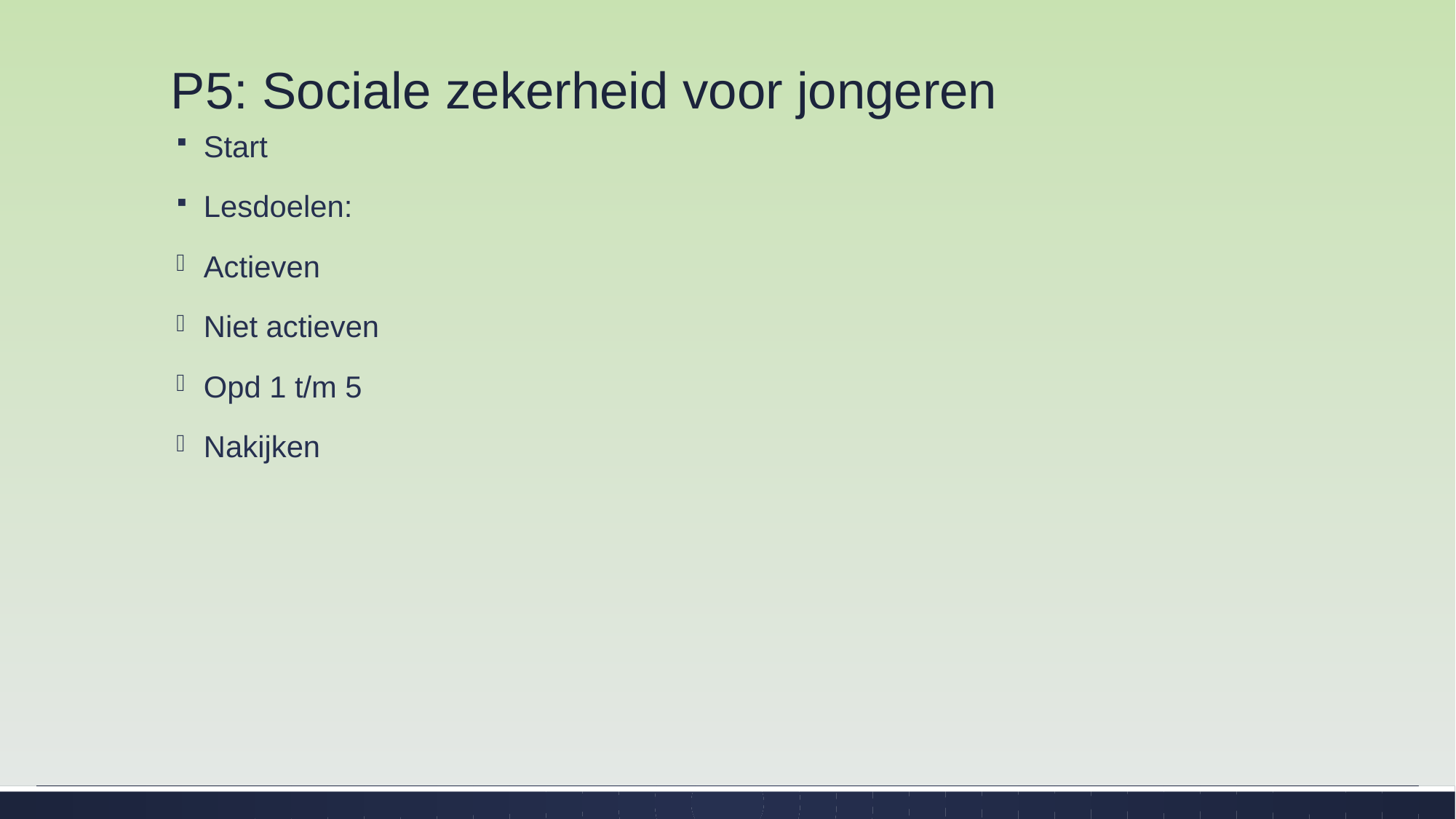

# P5: Sociale zekerheid voor jongeren
Start
Lesdoelen:
Actieven
Niet actieven
Opd 1 t/m 5
Nakijken